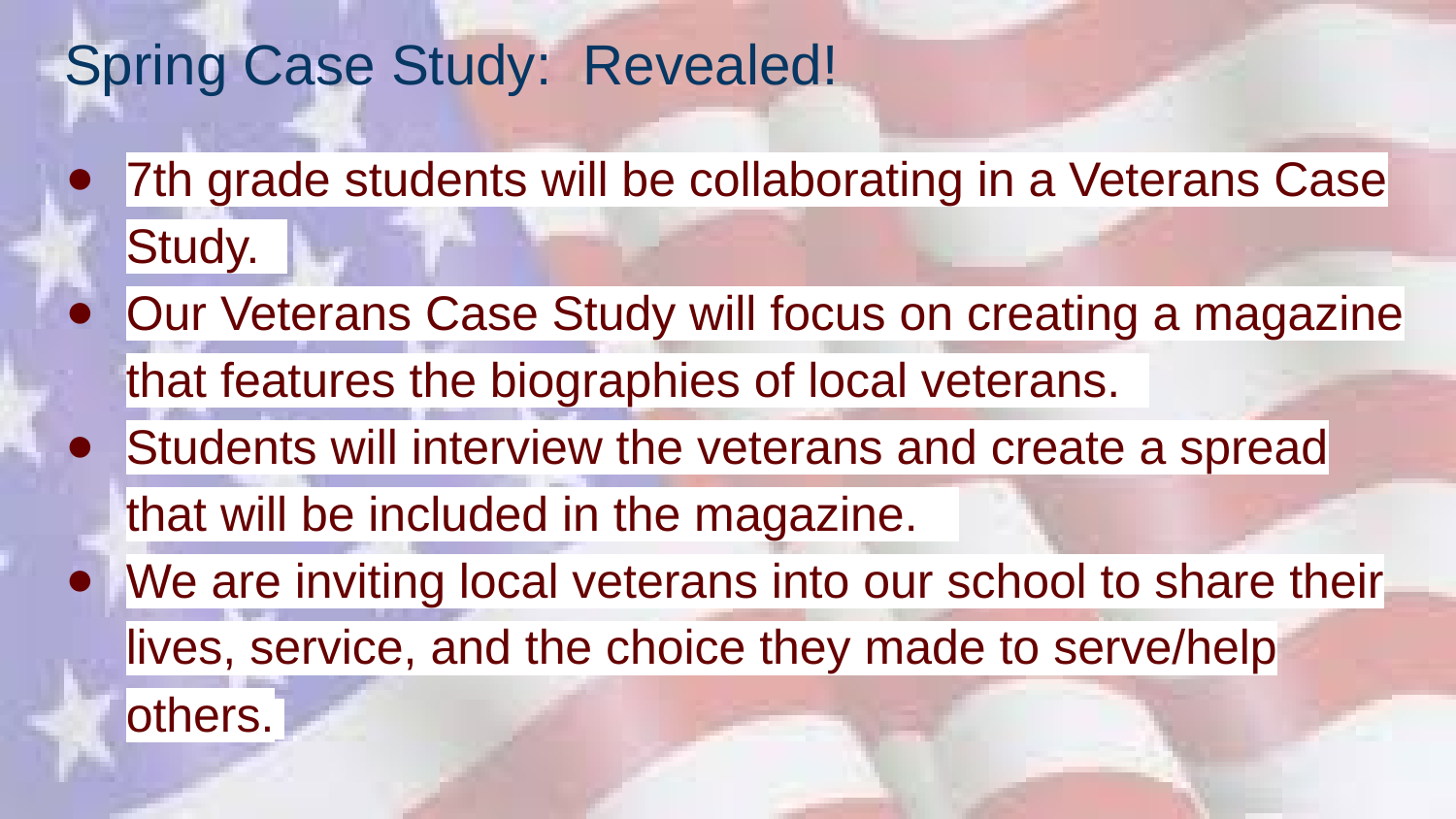

# Spring Case Study:  Revealed!
7th grade students will be collaborating in a Veterans Case Study.
Our Veterans Case Study will focus on creating a magazine that features the biographies of local veterans.
Students will interview the veterans and create a spread that will be included in the magazine.
We are inviting local veterans into our school to share their lives, service, and the choice they made to serve/help others.